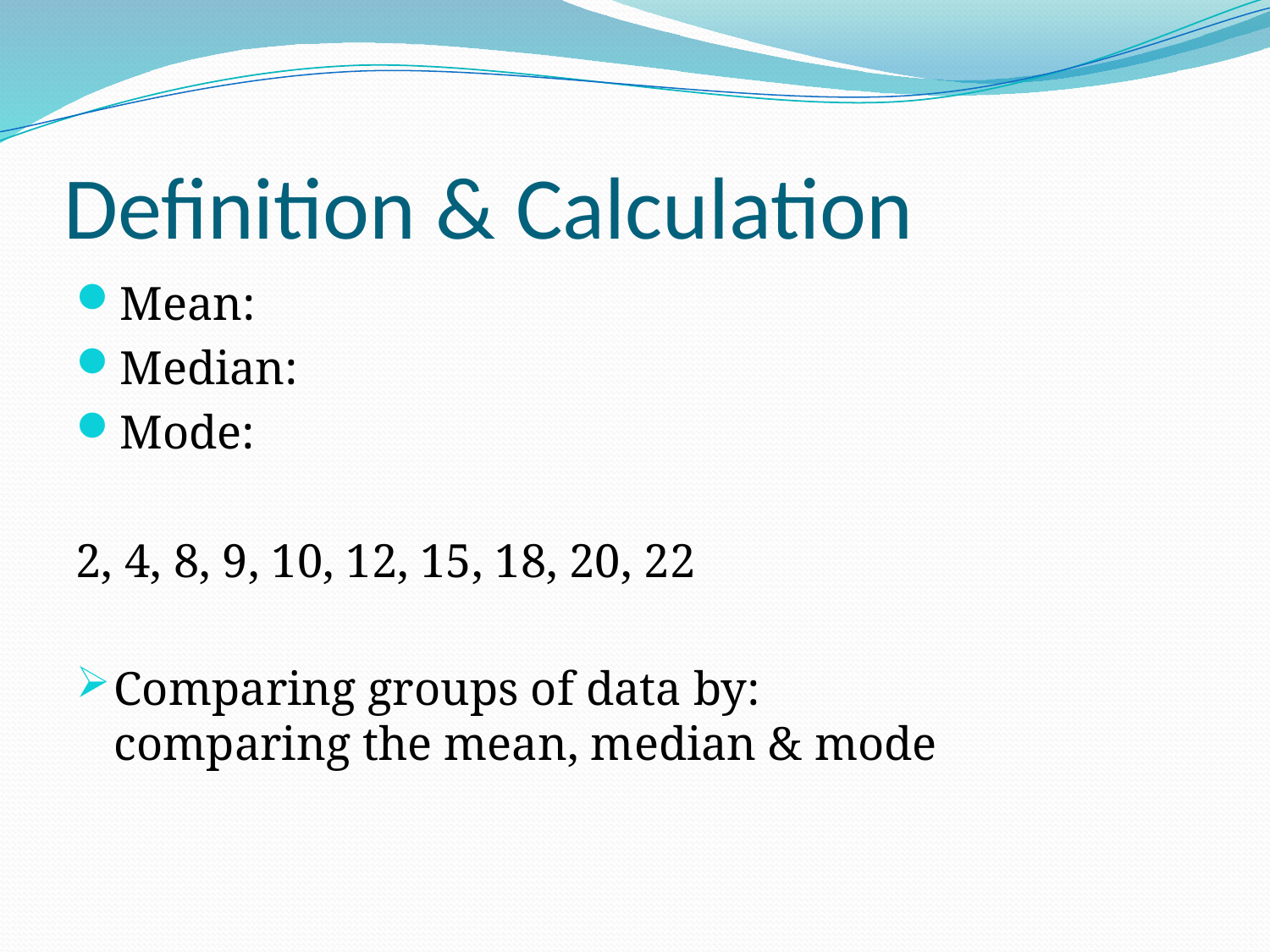

# Definition & Calculation
Mean:
Median:
Mode:

2, 4, 8, 9, 10, 12, 15, 18, 20, 22

Comparing groups of data by:
comparing the mean, median & mode